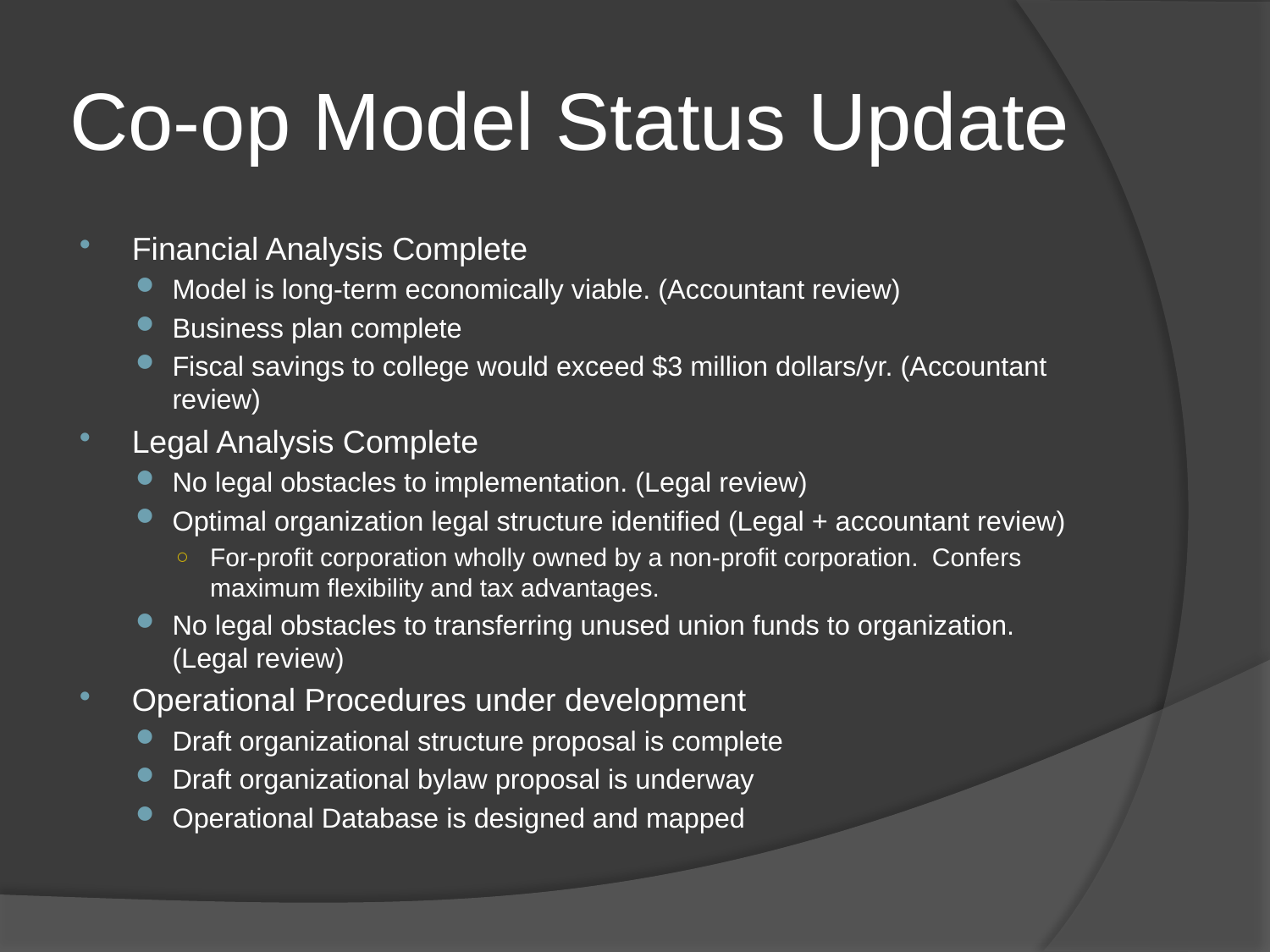

# Co-op Model Status Update
Financial Analysis Complete
Model is long-term economically viable. (Accountant review)
Business plan complete
Fiscal savings to college would exceed $3 million dollars/yr. (Accountant review)
Legal Analysis Complete
No legal obstacles to implementation. (Legal review)
Optimal organization legal structure identified (Legal + accountant review)
For-profit corporation wholly owned by a non-profit corporation.  Confers maximum flexibility and tax advantages.
No legal obstacles to transferring unused union funds to organization. (Legal review)
Operational Procedures under development
Draft organizational structure proposal is complete
Draft organizational bylaw proposal is underway
Operational Database is designed and mapped